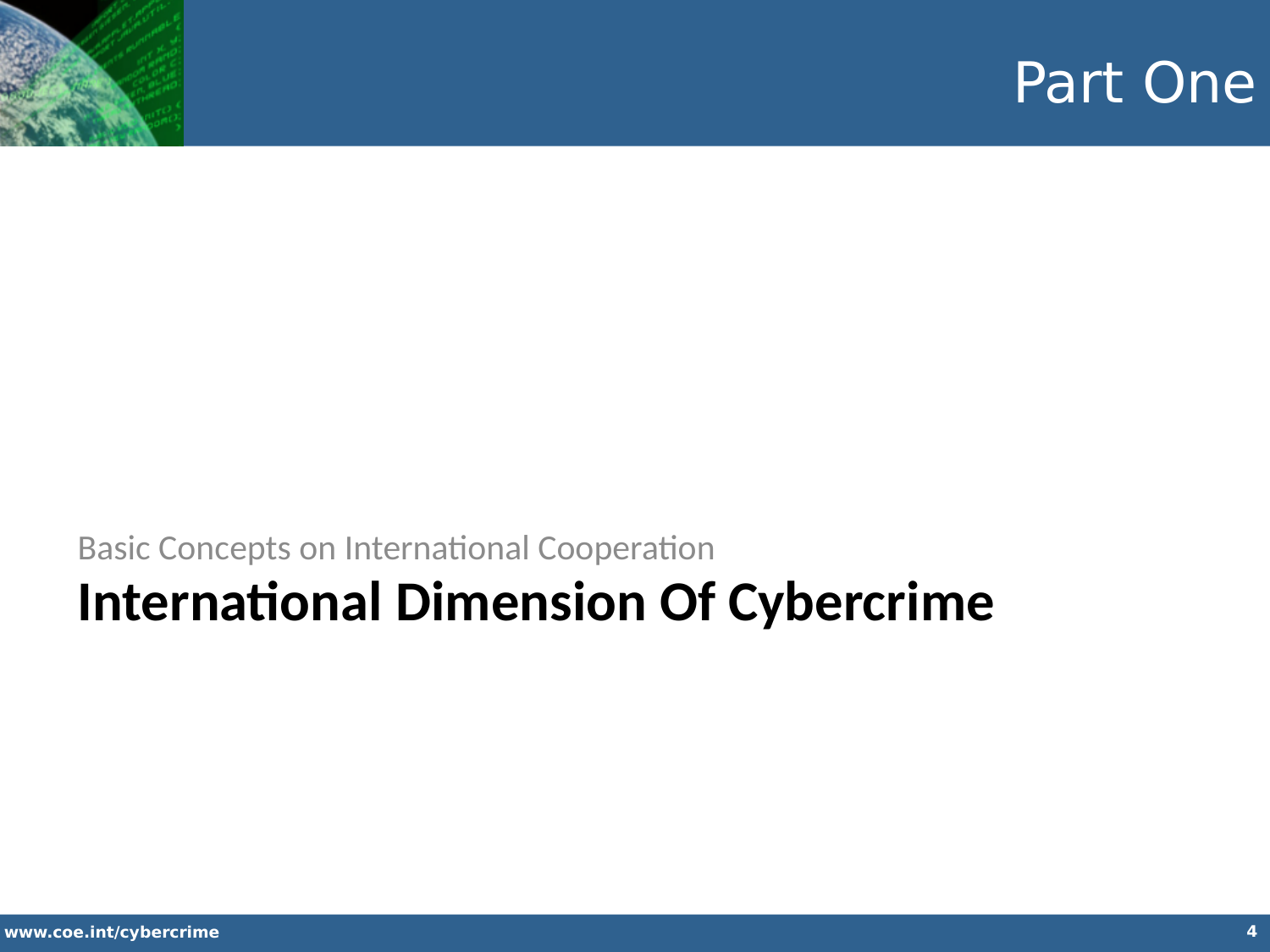

Part One
Basic Concepts on International Cooperation
International Dimension Of Cybercrime
4